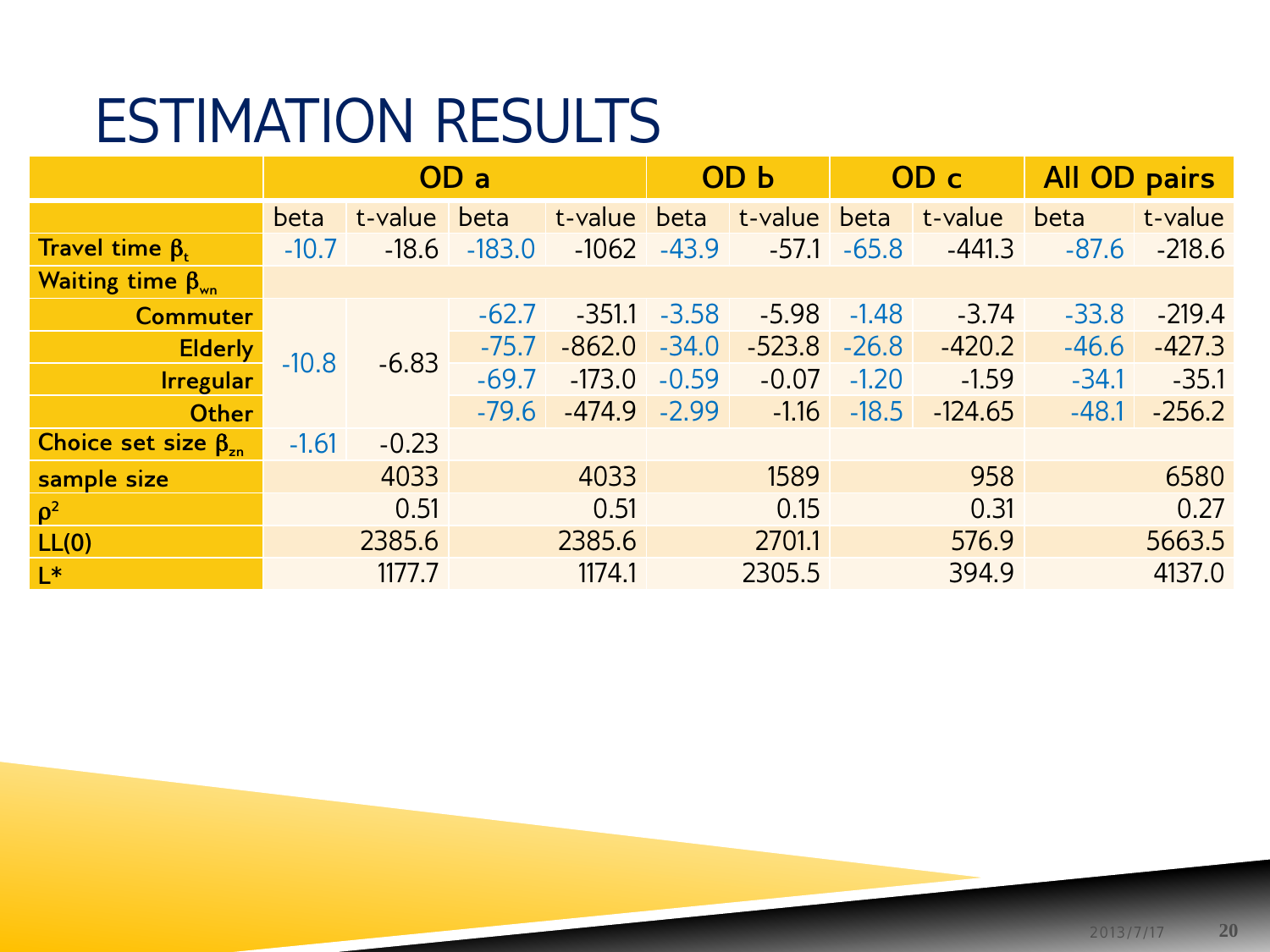

# Estimation results
|  | OD a |  |  |  | OD b |  | OD c |  | All OD pairs |  |
| --- | --- | --- | --- | --- | --- | --- | --- | --- | --- | --- |
|  | beta | t-value | beta | t-value | beta | t-value | beta | t-value | beta | t-value |
| Travel time βt | -10.7 | -18.6 | -183.0 | -1062 | -43.9 | -57.1 | -65.8 | -441.3 | -87.6 | -218.6 |
| Waiting time βwn |  |  |  |  |  |  |  |  |  |  |
| Commuter | -10.8 | -6.83 | -62.7 | -351.1 | -3.58 | -5.98 | -1.48 | -3.74 | -33.8 | -219.4 |
| Elderly |  |  | -75.7 | -862.0 | -34.0 | -523.8 | -26.8 | -420.2 | -46.6 | -427.3 |
| Irregular |  |  | -69.7 | -173.0 | -0.59 | -0.07 | -1.20 | -1.59 | -34.1 | -35.1 |
| Other |  |  | -79.6 | -474.9 | -2.99 | -1.16 | -18.5 | -124.65 | -48.1 | -256.2 |
| Choice set size βzn | -1.61 | -0.23 |  |  |  |  |  |  |  |  |
| sample size | 4033 |  | 4033 |  | 1589 |  | 958 |  | 6580 |  |
| ρ2 | 0.51 |  | 0.51 |  | 0.15 |  | 0.31 |  | 0.27 |  |
| LL(0) | 2385.6 |  | 2385.6 |  | 2701.1 |  | 576.9 |  | 5663.5 |  |
| L\* | 1177.7 |  | 1174.1 |  | 2305.5 |  | 394.9 |  | 4137.0 |  |
2013/7/17
20